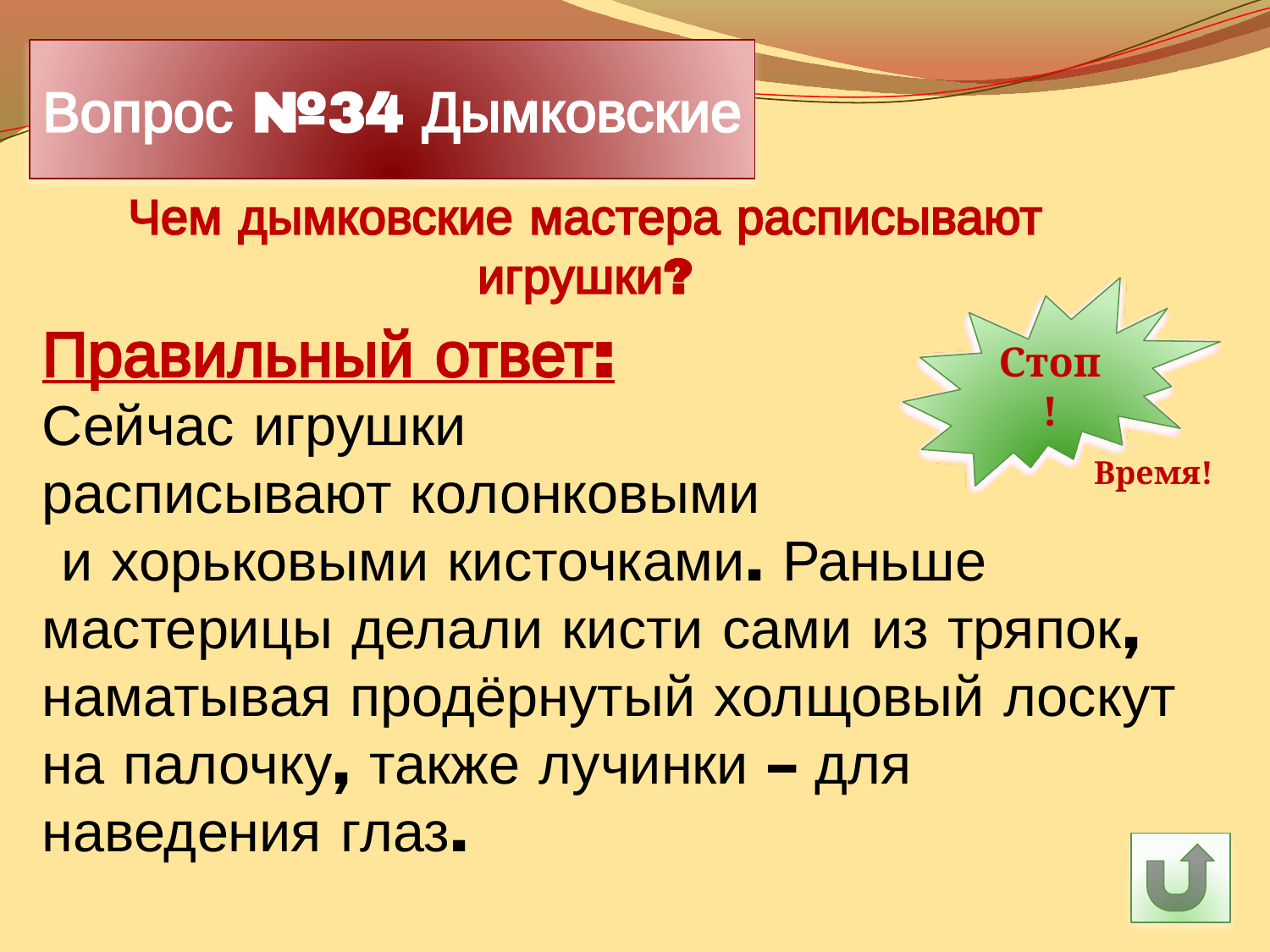

Вопрос №34 Дымковские
Чем дымковские мастера расписывают игрушки?
30
29
28
27
26
25
24
23
22
21
20
19
18
17
16
15
14
13
12
11
10
9
8
7
6
5
4
3
2
1
Стоп!
Правильный ответ:
Сейчас игрушки
расписывают колонковыми
 и хорьковыми кисточками. Раньше мастерицы делали кисти сами из тряпок, наматывая продёрнутый холщовый лоскут на палочку, также лучинки – для наведения глаз.
Время!